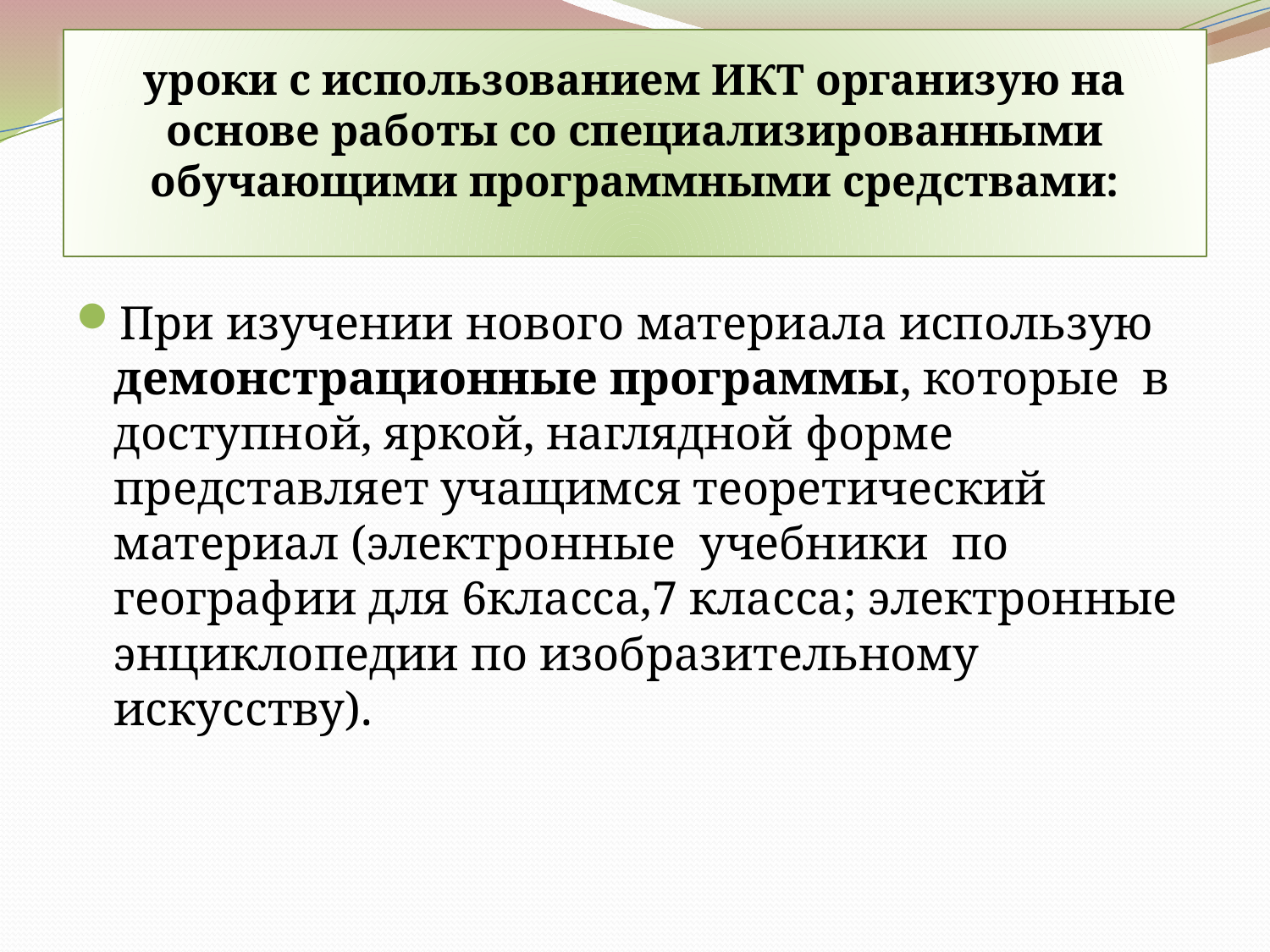

# уроки с использованием ИКТ организую на основе работы со специализированными обучающими программными средствами:
При изучении нового материала использую демонстрационные программы, которые  в доступной, яркой, наглядной форме представляет учащимся теоретический  материал (электронные  учебники  по географии для 6класса,7 класса; электронные энциклопедии по изобразительному искусству).